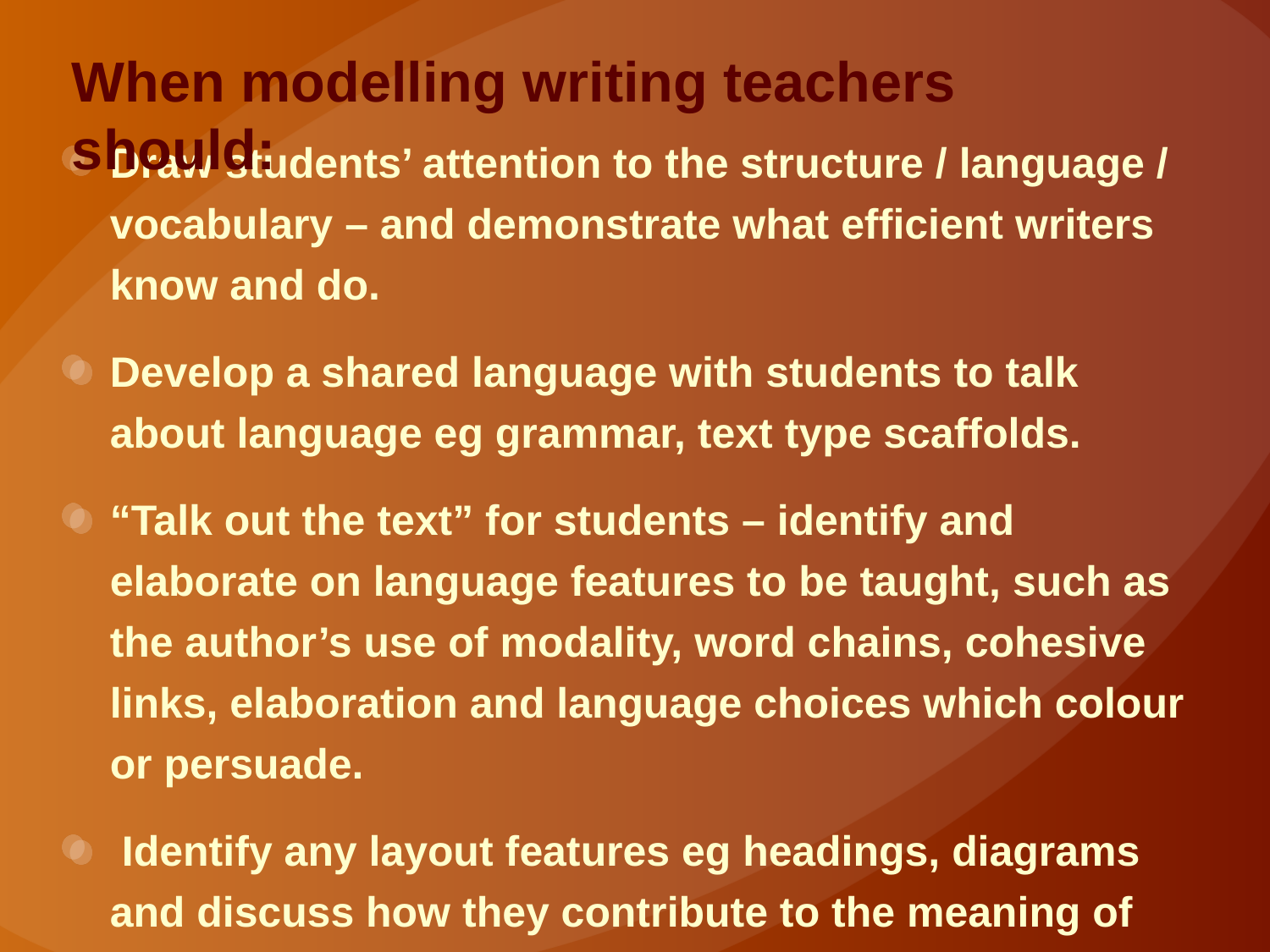

When modelling writing teachers should:
Draw students’ attention to the structure / language / vocabulary – and demonstrate what efficient writers know and do.
Develop a shared language with students to talk about language eg grammar, text type scaffolds.
“Talk out the text” for students – identify and elaborate on language features to be taught, such as the author’s use of modality, word chains, cohesive links, elaboration and language choices which colour or persuade.
 Identify any layout features eg headings, diagrams and discuss how they contribute to the meaning of the written text and visa versa.